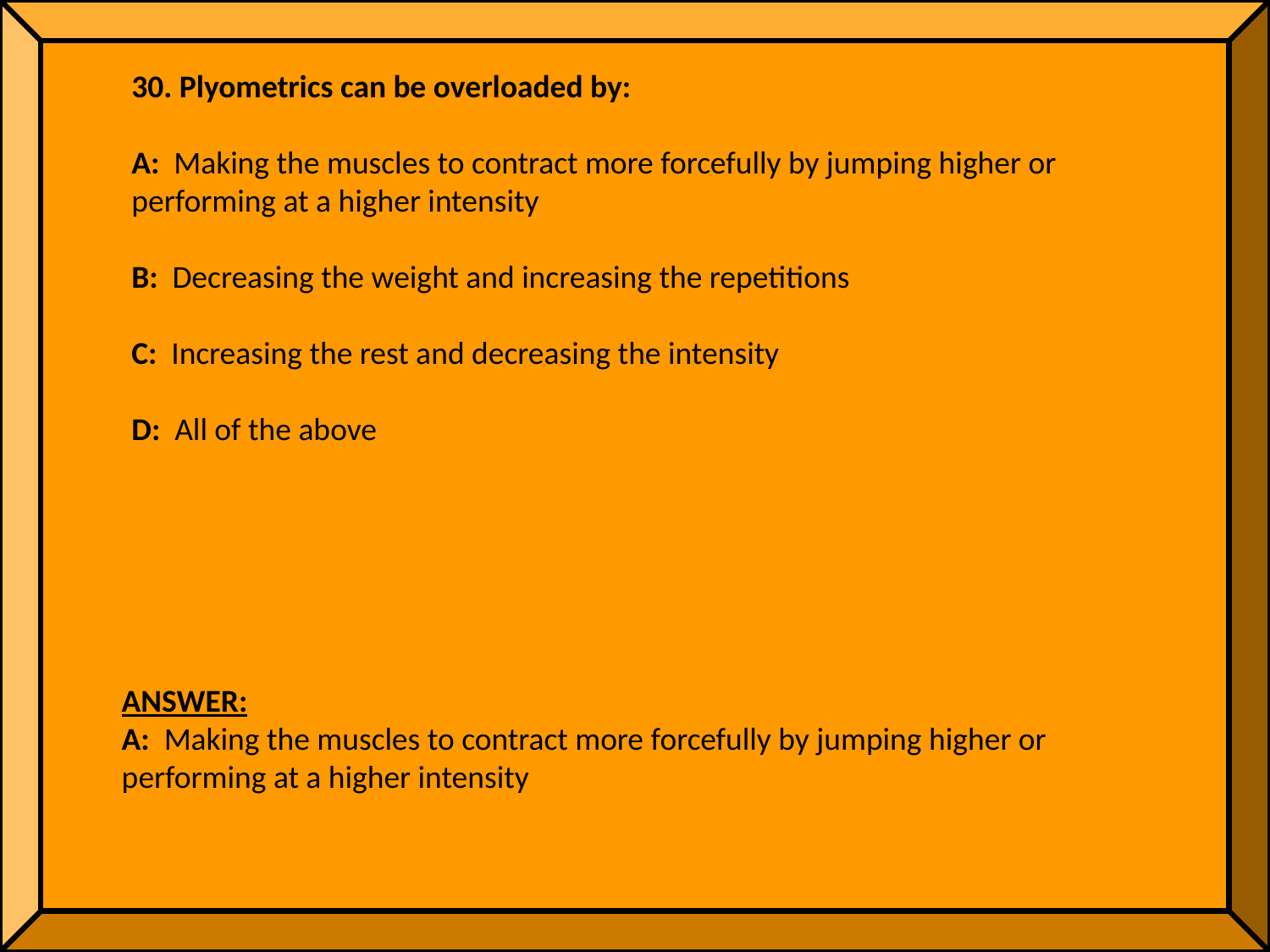

30. Plyometrics can be overloaded by:

A:  Making the muscles to contract more forcefully by jumping higher or performing at a higher intensity

B:  Decreasing the weight and increasing the repetitions

C:  Increasing the rest and decreasing the intensity

D:  All of the above

ANSWER:
A:  Making the muscles to contract more forcefully by jumping higher or performing at a higher intensity